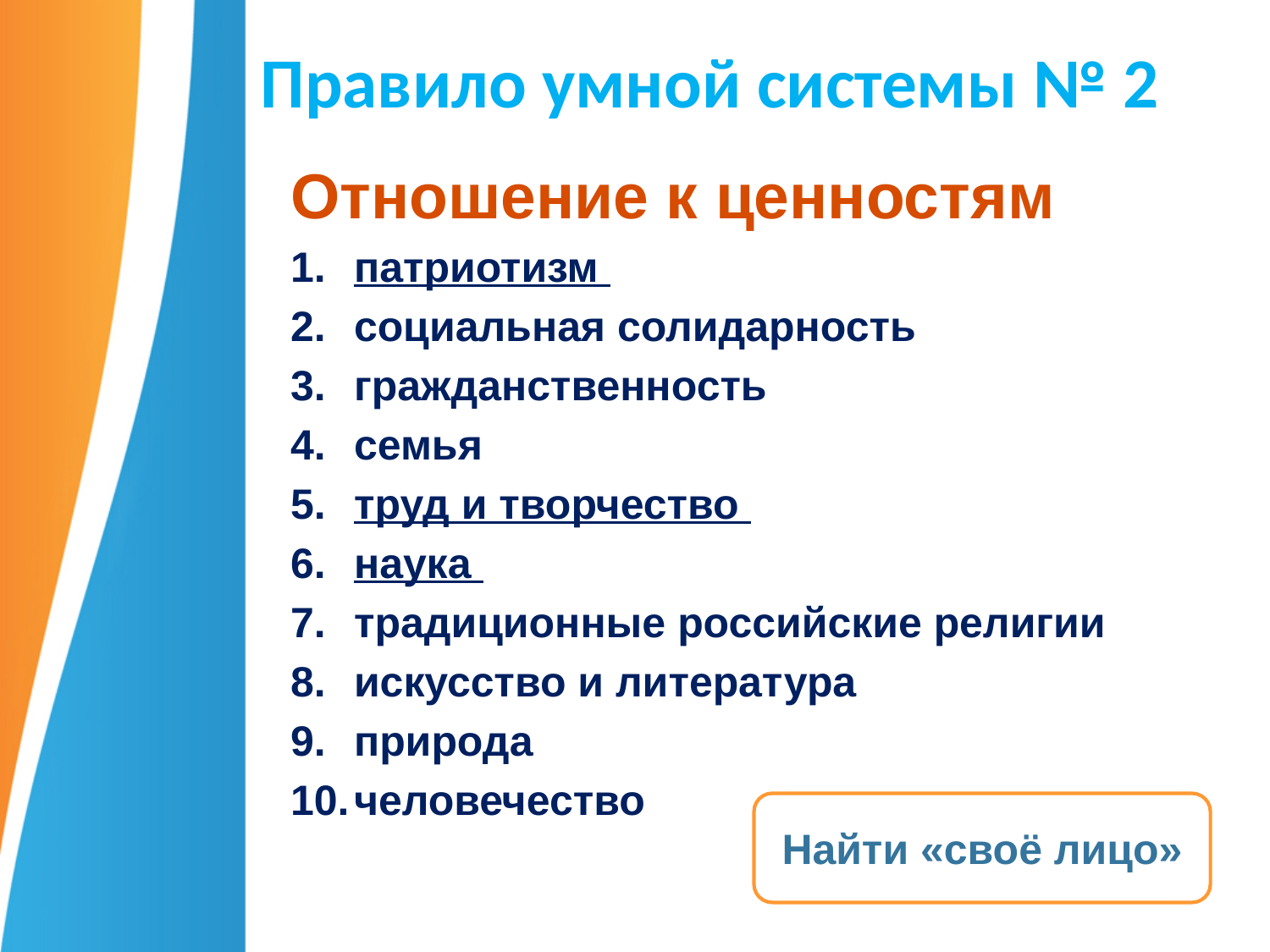

# Правило умной системы № 2
Отношение к ценностям
патриотизм
социальная солидарность
гражданственность
семья
труд и творчество
наука
традиционные российские религии
искусство и литература
природа
человечество

Найти «своё лицо»